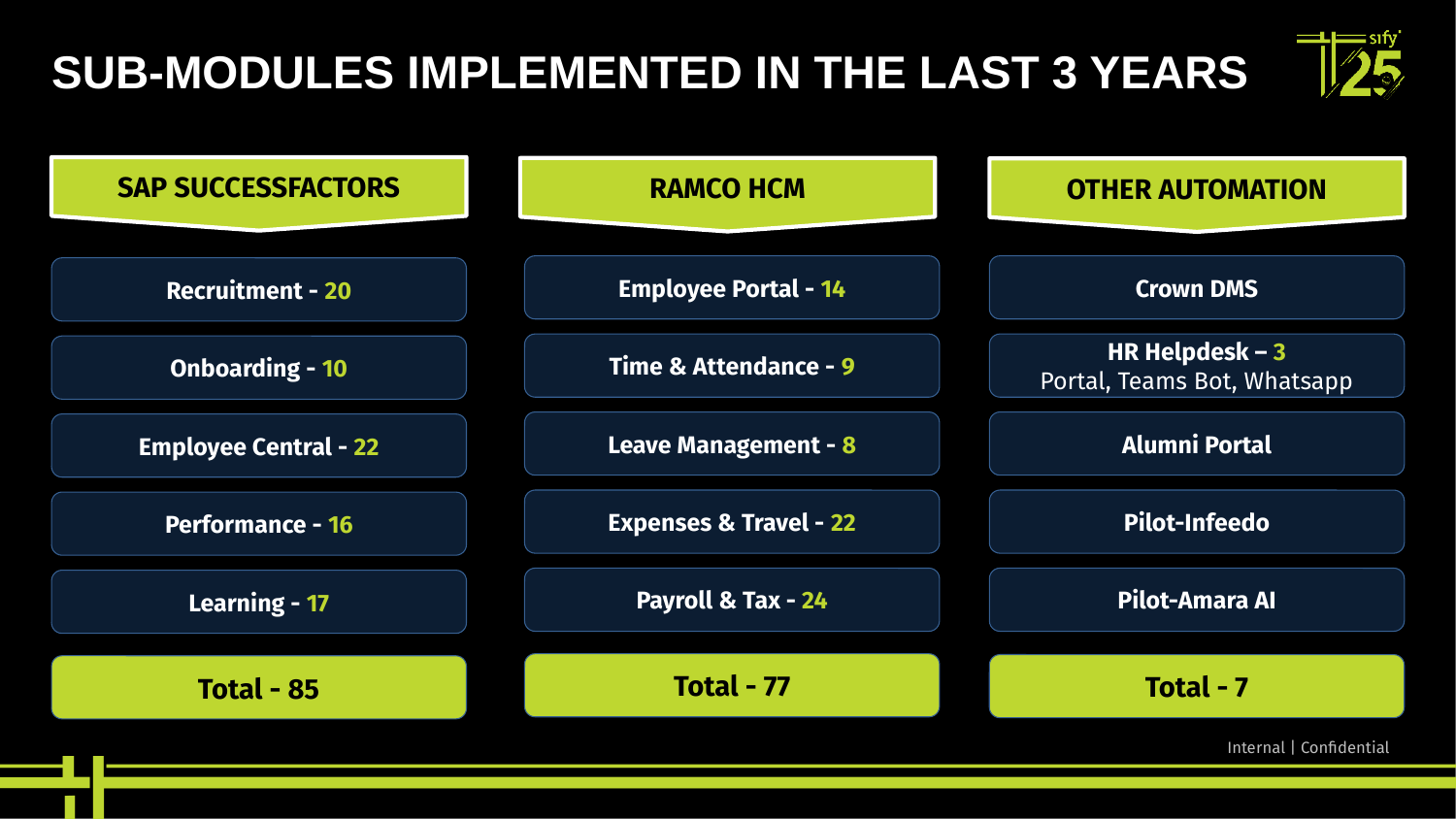

# SUB-MODULES IMPLEMENTED IN THE LAST 3 YEARS
SAP SUCCESSFACTORS
RAMCO HCM
OTHER AUTOMATION
Employee Portal - 14
Crown DMS
Recruitment - 20
Time & Attendance - 9
HR Helpdesk – 3
Portal, Teams Bot, Whatsapp
Onboarding - 10
Leave Management - 8
Alumni Portal
Employee Central - 22
Expenses & Travel - 22
Pilot-Infeedo
Performance - 16
Payroll & Tax - 24
Pilot-Amara AI
Learning - 17
Total - 77
Total - 7
Total - 85